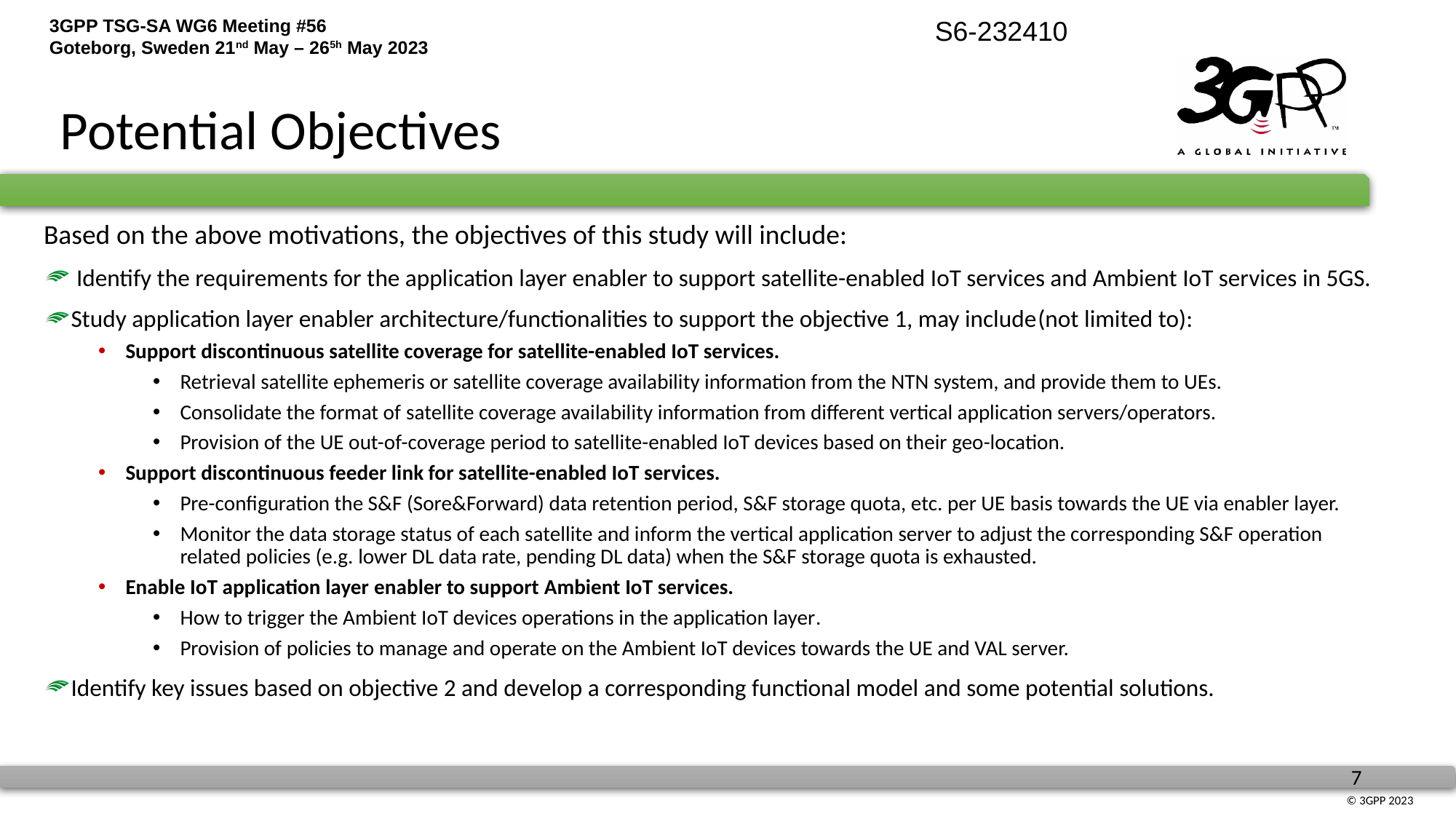

# Potential Objectives
Based on the above motivations, the objectives of this study will include:
 Identify the requirements for the application layer enabler to support satellite-enabled IoT services and Ambient IoT services in 5GS.
Study application layer enabler architecture/functionalities to support the objective 1, may include(not limited to):
Support discontinuous satellite coverage for satellite-enabled IoT services.
Retrieval satellite ephemeris or satellite coverage availability information from the NTN system, and provide them to UEs.
Consolidate the format of satellite coverage availability information from different vertical application servers/operators.
Provision of the UE out-of-coverage period to satellite-enabled IoT devices based on their geo-location.
Support discontinuous feeder link for satellite-enabled IoT services.
Pre-configuration the S&F (Sore&Forward) data retention period, S&F storage quota, etc. per UE basis towards the UE via enabler layer.
Monitor the data storage status of each satellite and inform the vertical application server to adjust the corresponding S&F operation related policies (e.g. lower DL data rate, pending DL data) when the S&F storage quota is exhausted.
Enable IoT application layer enabler to support Ambient IoT services.
How to trigger the Ambient IoT devices operations in the application layer.
Provision of policies to manage and operate on the Ambient IoT devices towards the UE and VAL server.
Identify key issues based on objective 2 and develop a corresponding functional model and some potential solutions.